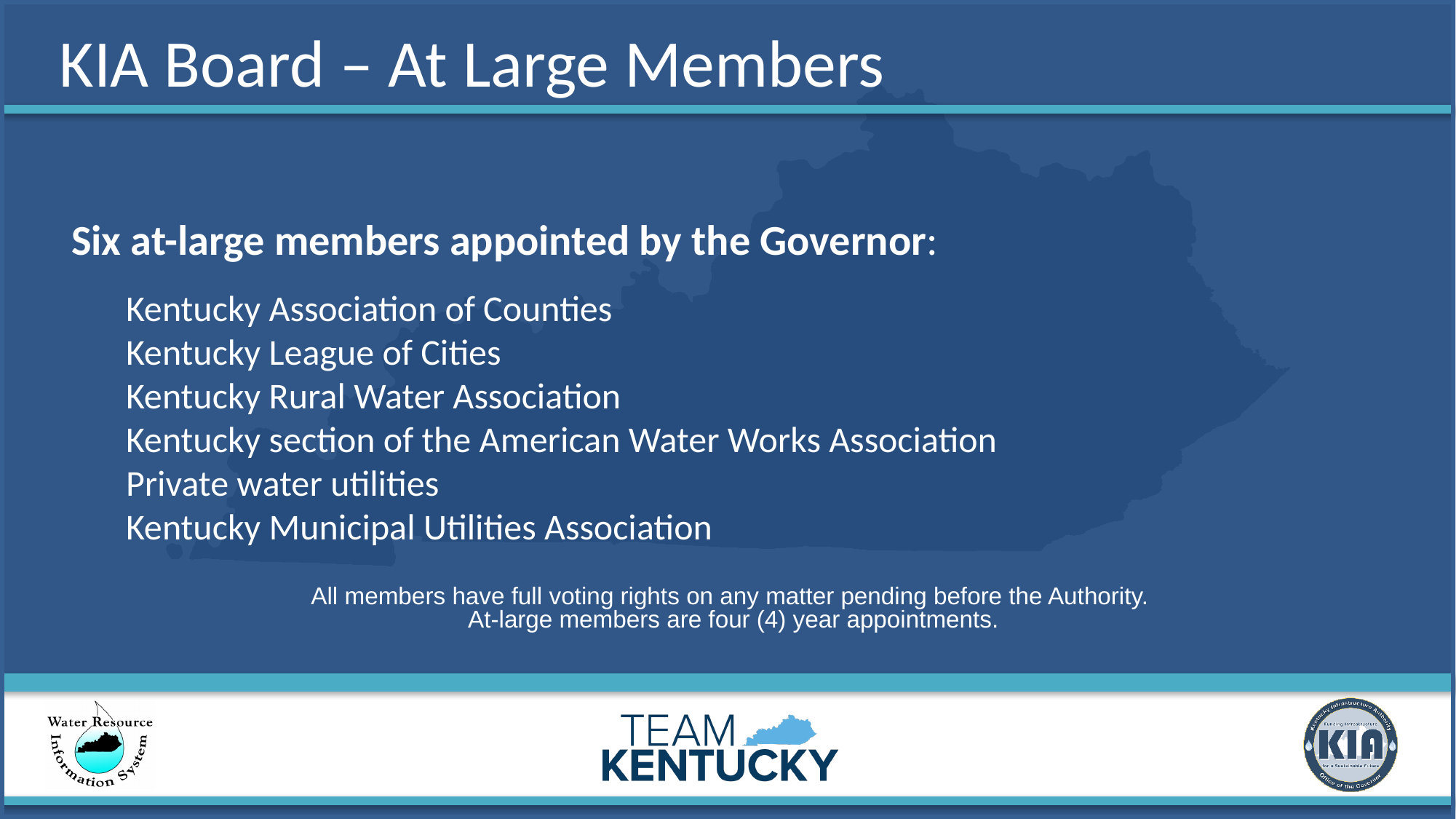

# KIA Board – At Large Members
Six at-large members appointed by the Governor:

Kentucky Association of Counties

Kentucky League of Cities

Kentucky Rural Water Association

Kentucky section of the American Water Works Association

Private water utilities

Kentucky Municipal Utilities Association

All members have full voting rights on any matter pending before the Authority.
At-large members are four (4) year appointments.